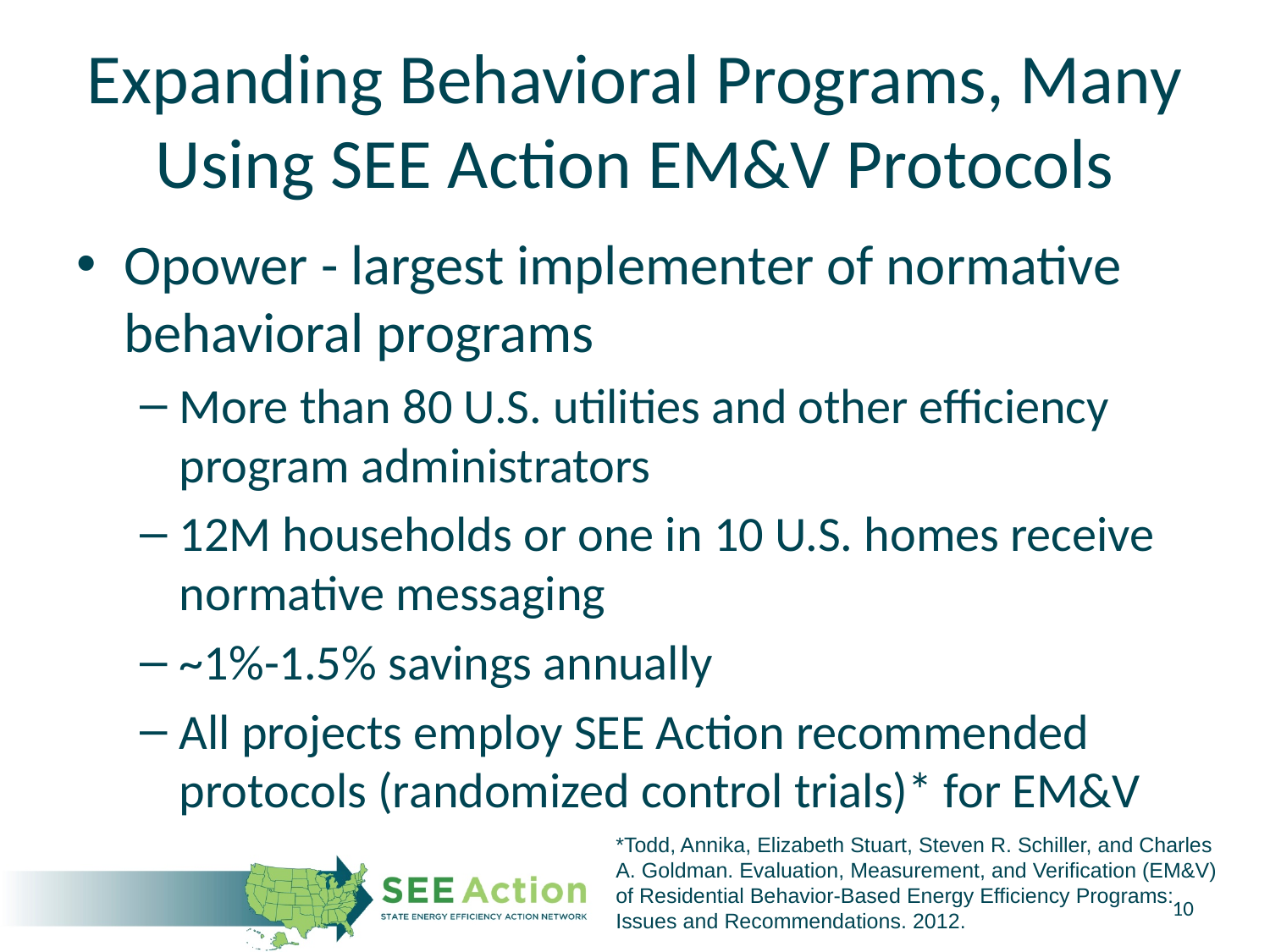

# Expanding Behavioral Programs, Many Using SEE Action EM&V Protocols
Opower - largest implementer of normative behavioral programs
More than 80 U.S. utilities and other efficiency program administrators
12M households or one in 10 U.S. homes receive normative messaging
~1%-1.5% savings annually
All projects employ SEE Action recommended protocols (randomized control trials)* for EM&V
*Todd, Annika, Elizabeth Stuart, Steven R. Schiller, and Charles A. Goldman. Evaluation, Measurement, and Verification (EM&V) of Residential Behavior-Based Energy Efficiency Programs: Issues and Recommendations. 2012.

10